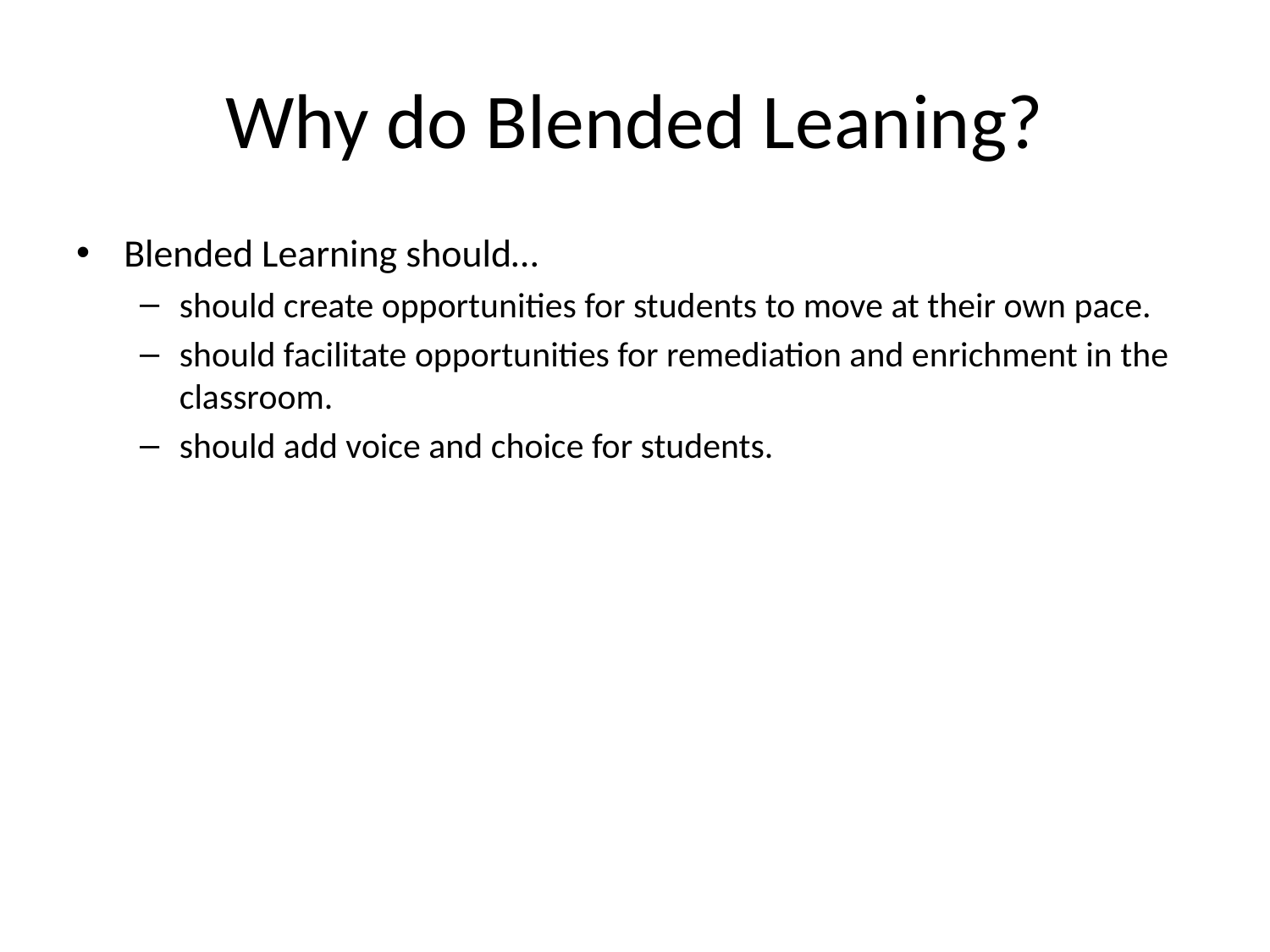

# Why do Blended Leaning?
Blended Learning should…
should create opportunities for students to move at their own pace.
should facilitate opportunities for remediation and enrichment in the classroom.
should add voice and choice for students.